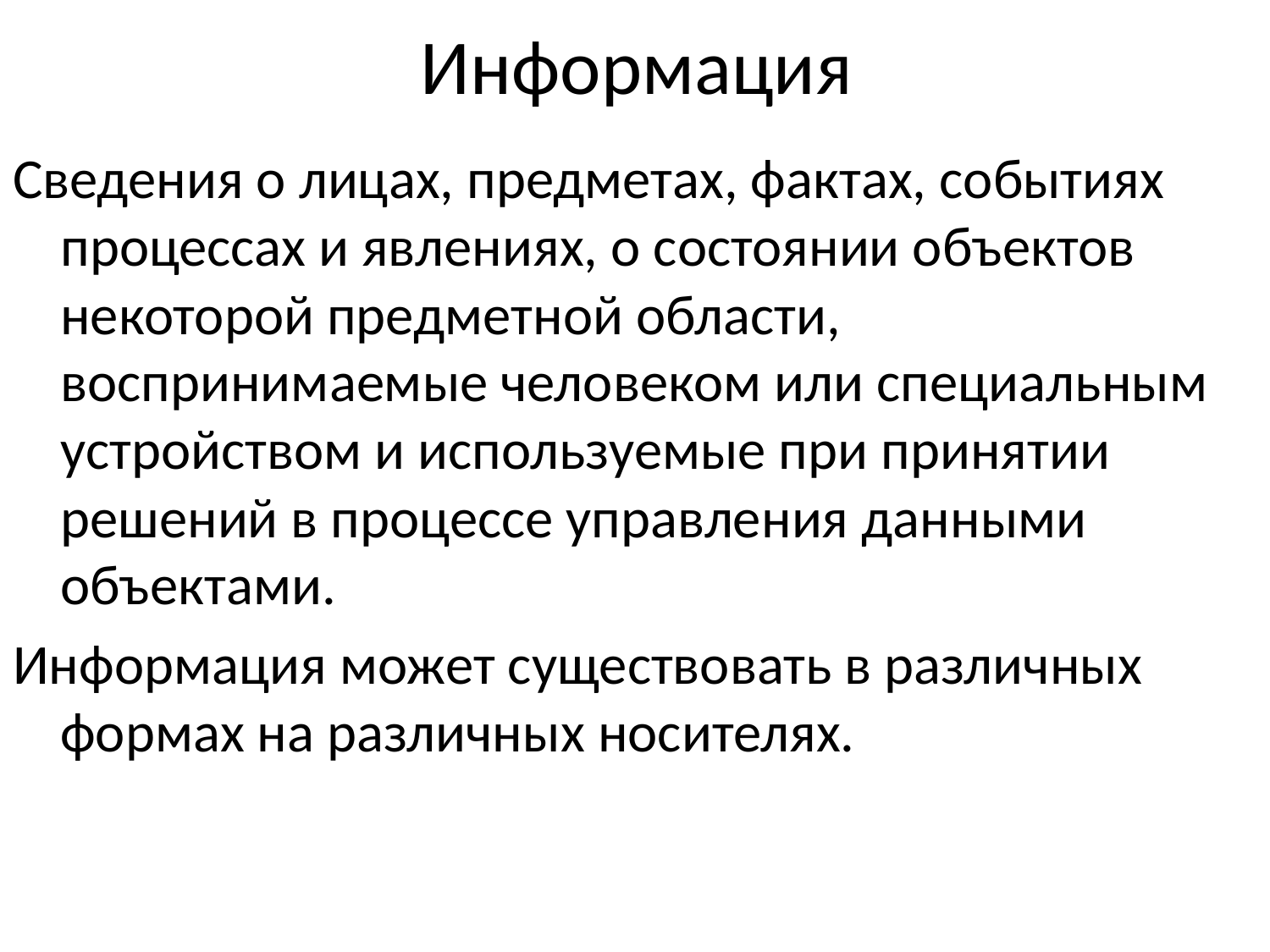

# Информация
Сведения о лицах, предметах, фактах, событиях процессах и явлениях, о состоянии объектов некоторой предметной области, воспринимаемые человеком или специальным устройством и используемые при принятии решений в процессе управления данными объектами.
Информация может существовать в различных формах на различных носителях.